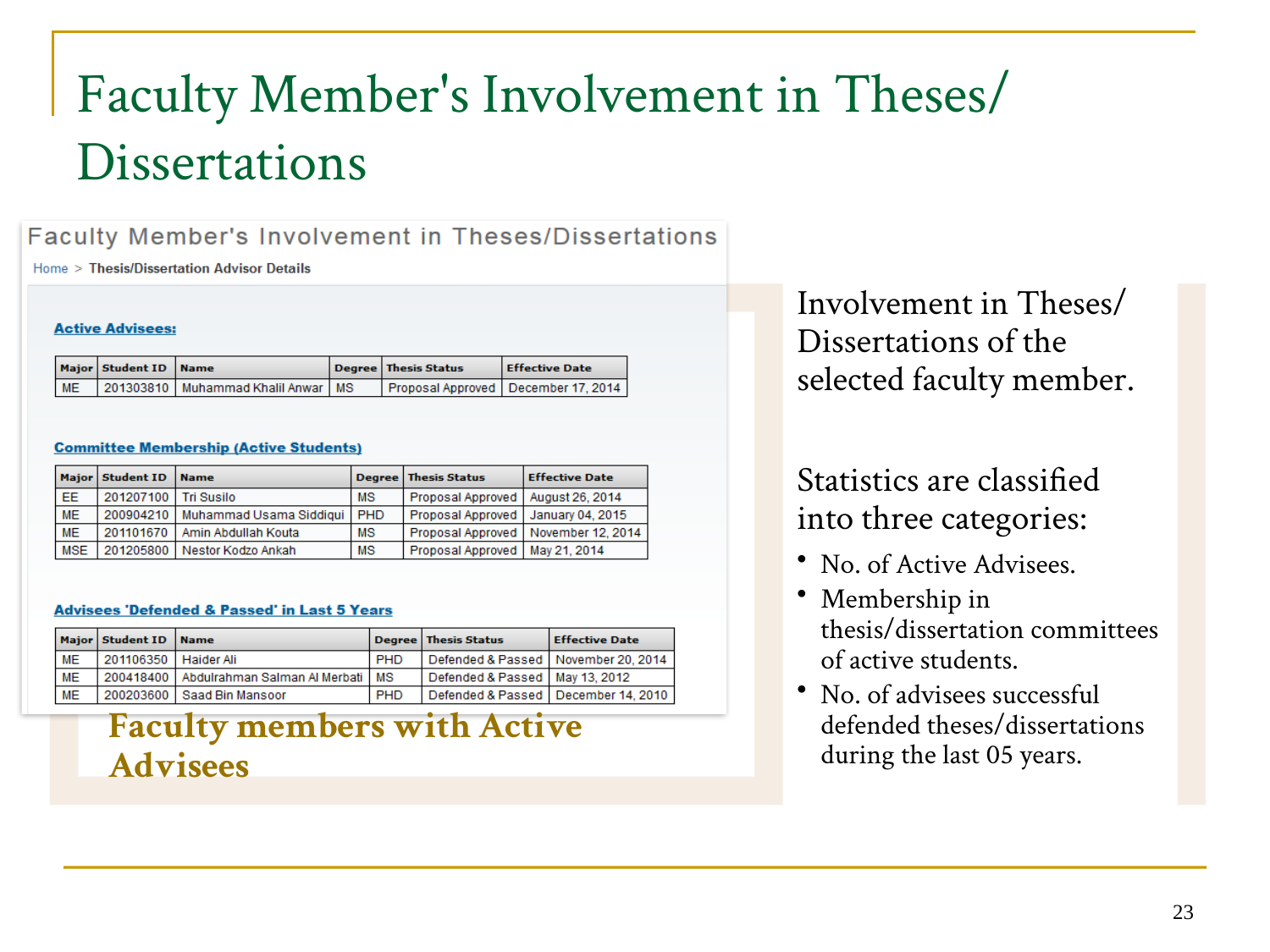

# Faculty Member's Involvement in Theses/ Dissertations
Faculty members with Active Advisees
Involvement in Theses/ Dissertations of the selected faculty member.

Statistics are classified into three categories:
No. of Active Advisees.
Membership in thesis/dissertation committees of active students.
No. of advisees successful defended theses/dissertations during the last 05 years.
23